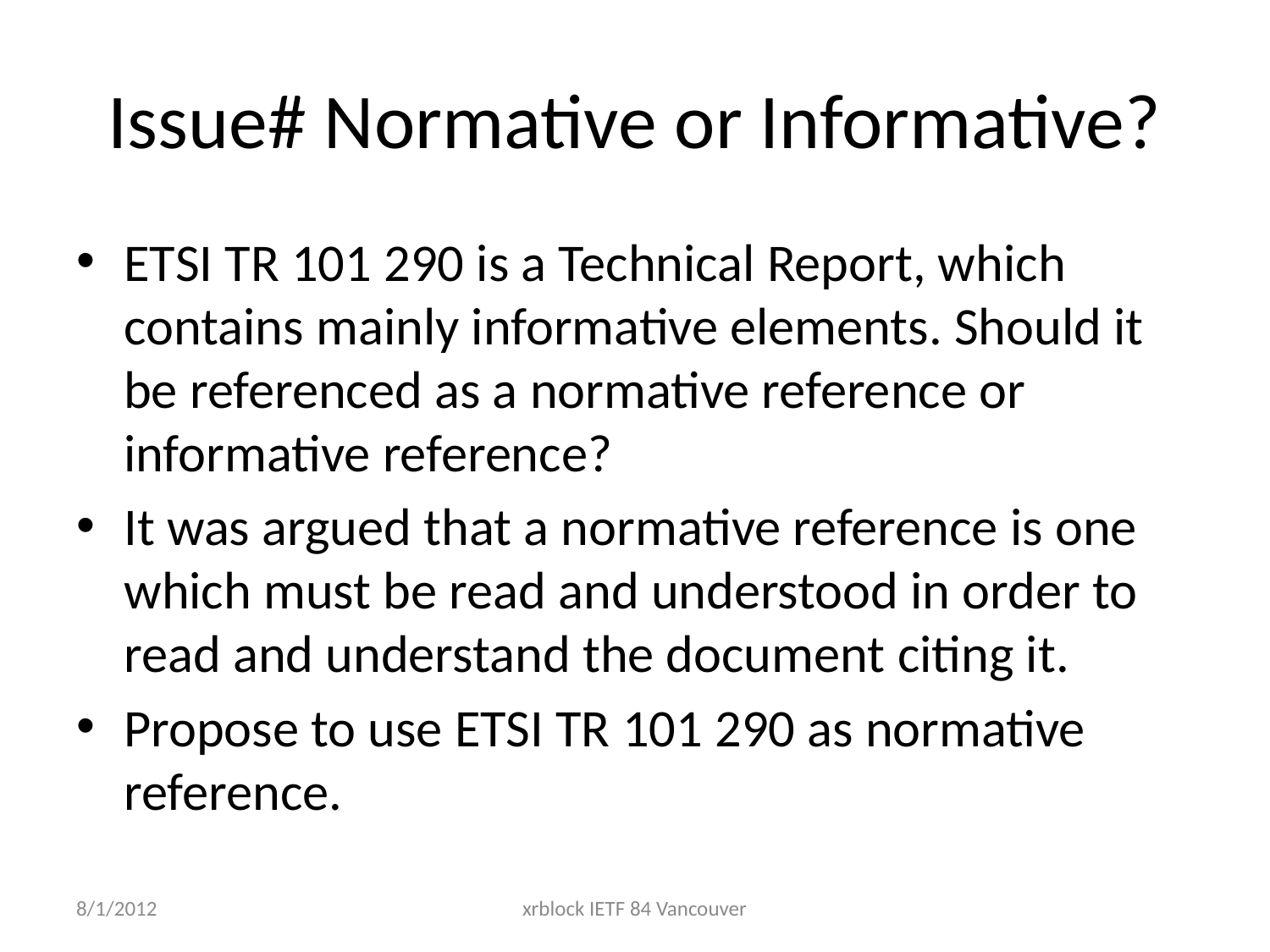

# Issue# Normative or Informative?
ETSI TR 101 290 is a Technical Report, which contains mainly informative elements. Should it be referenced as a normative reference or informative reference?
It was argued that a normative reference is one which must be read and understood in order to read and understand the document citing it.
Propose to use ETSI TR 101 290 as normative reference.

8/1/2012
xrblock IETF 84 Vancouver